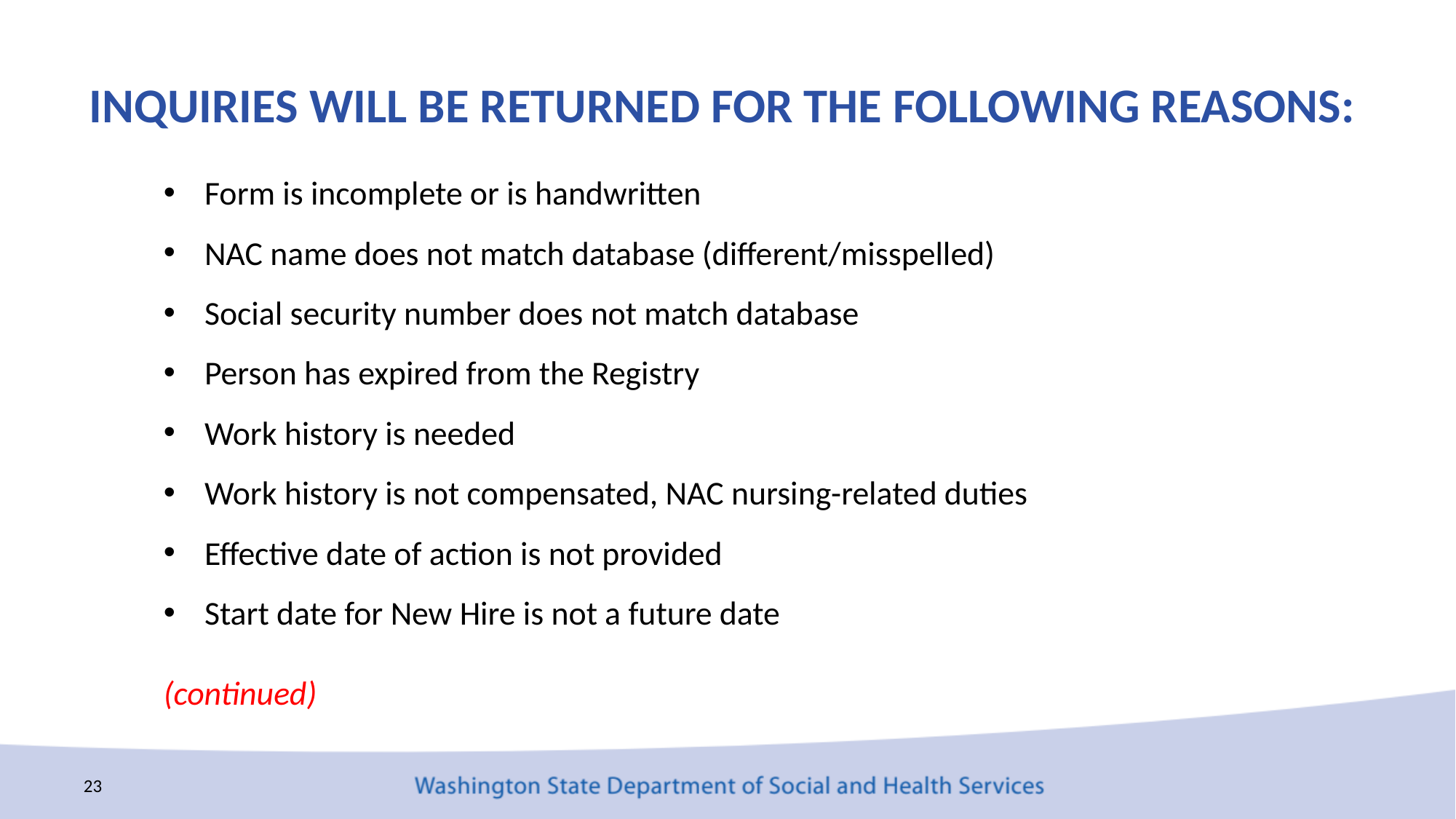

# INQUIRIES WILL BE RETURNED FOR THE FOLLOWING REASONS:
Form is incomplete or is handwritten
NAC name does not match database (different/misspelled)
Social security number does not match database
Person has expired from the Registry
Work history is needed
Work history is not compensated, NAC nursing-related duties
Effective date of action is not provided
Start date for New Hire is not a future date

(continued)

23